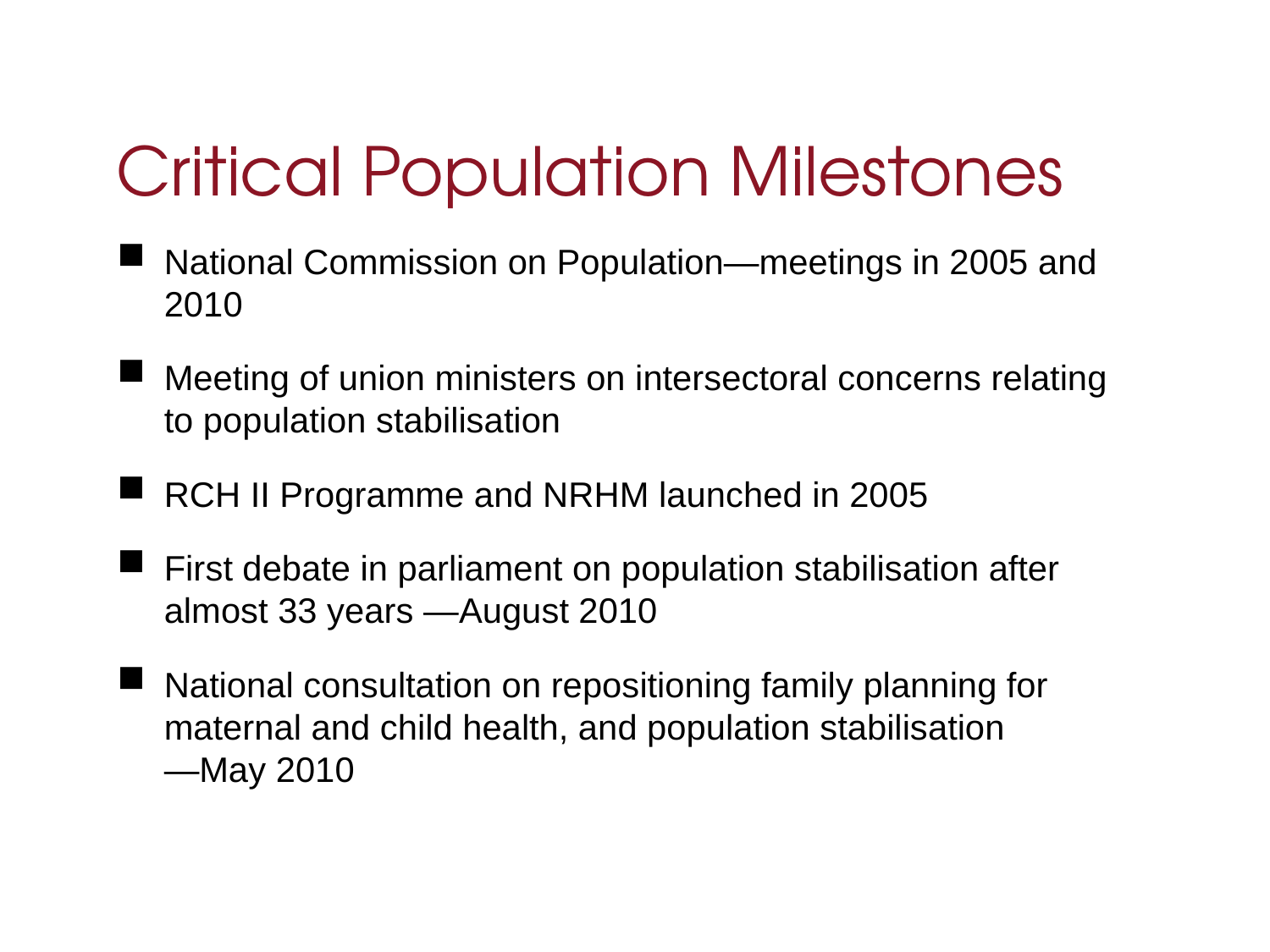

# Critical Population Milestones
National Commission on Population—meetings in 2005 and 2010
Meeting of union ministers on intersectoral concerns relating to population stabilisation
RCH II Programme and NRHM launched in 2005
First debate in parliament on population stabilisation after almost 33 years —August 2010
National consultation on repositioning family planning for maternal and child health, and population stabilisation
—May 2010